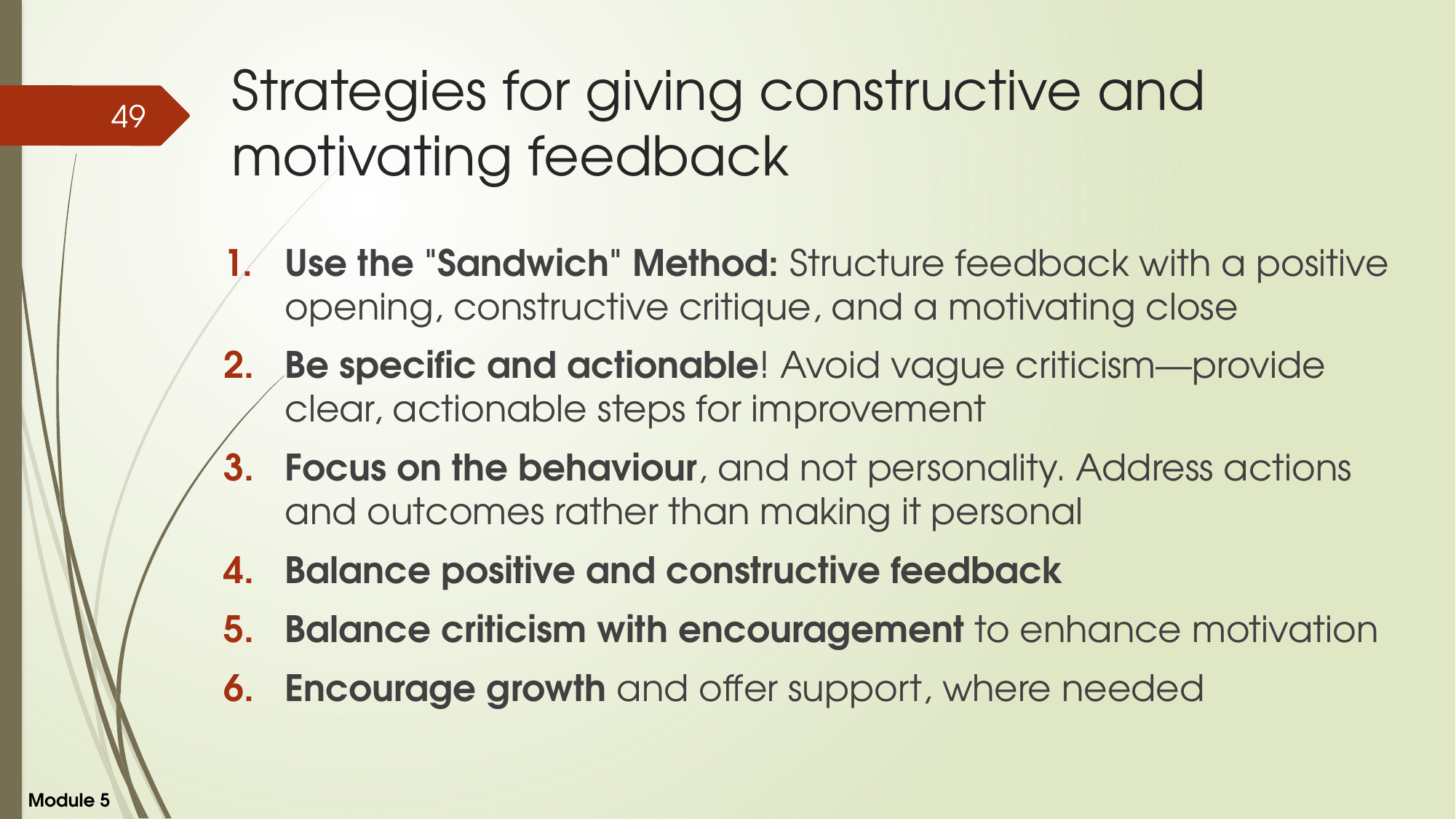

# Strategies for giving constructive and motivating feedback
49
Use the "Sandwich" Method: Structure feedback with a positive opening, constructive critique, and a motivating close
Be specific and actionable! Avoid vague criticism—provide clear, actionable steps for improvement
Focus on the behaviour, and not personality. Address actions and outcomes rather than making it personal
Balance positive and constructive feedback
Balance criticism with encouragement to enhance motivation
Encourage growth and offer support, where needed